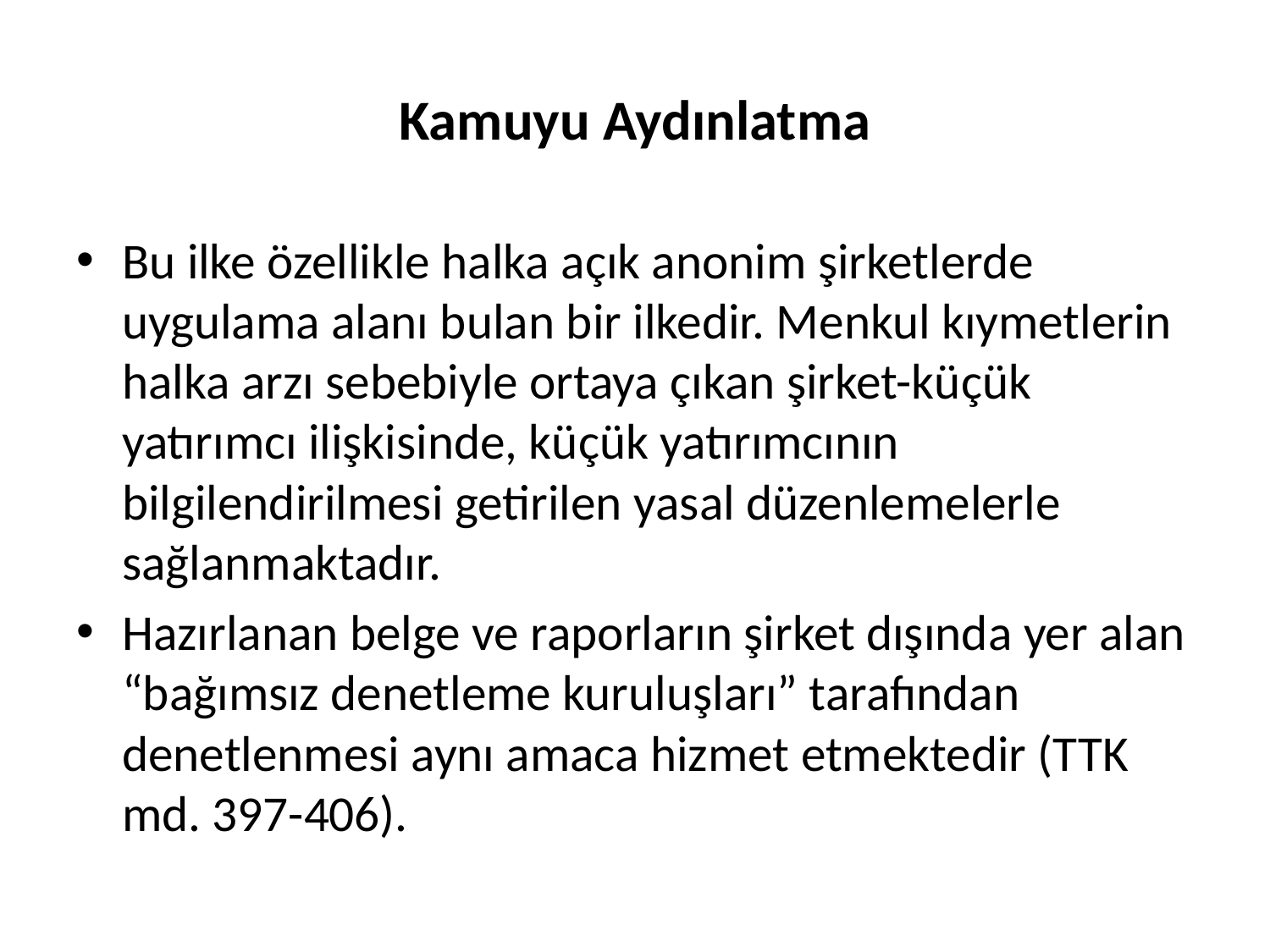

# Kamuyu Aydınlatma
Bu ilke özellikle halka açık anonim şirketlerde uygulama alanı bulan bir ilkedir. Menkul kıymetlerin halka arzı sebebiyle ortaya çıkan şirket-küçük yatırımcı ilişkisinde, küçük yatırımcının bilgilendirilmesi getirilen yasal düzenlemelerle sağlanmaktadır.
Hazırlanan belge ve raporların şirket dışında yer alan “bağımsız denetleme kuruluşları” tarafından denetlenmesi aynı amaca hizmet etmektedir (TTK md. 397-406).